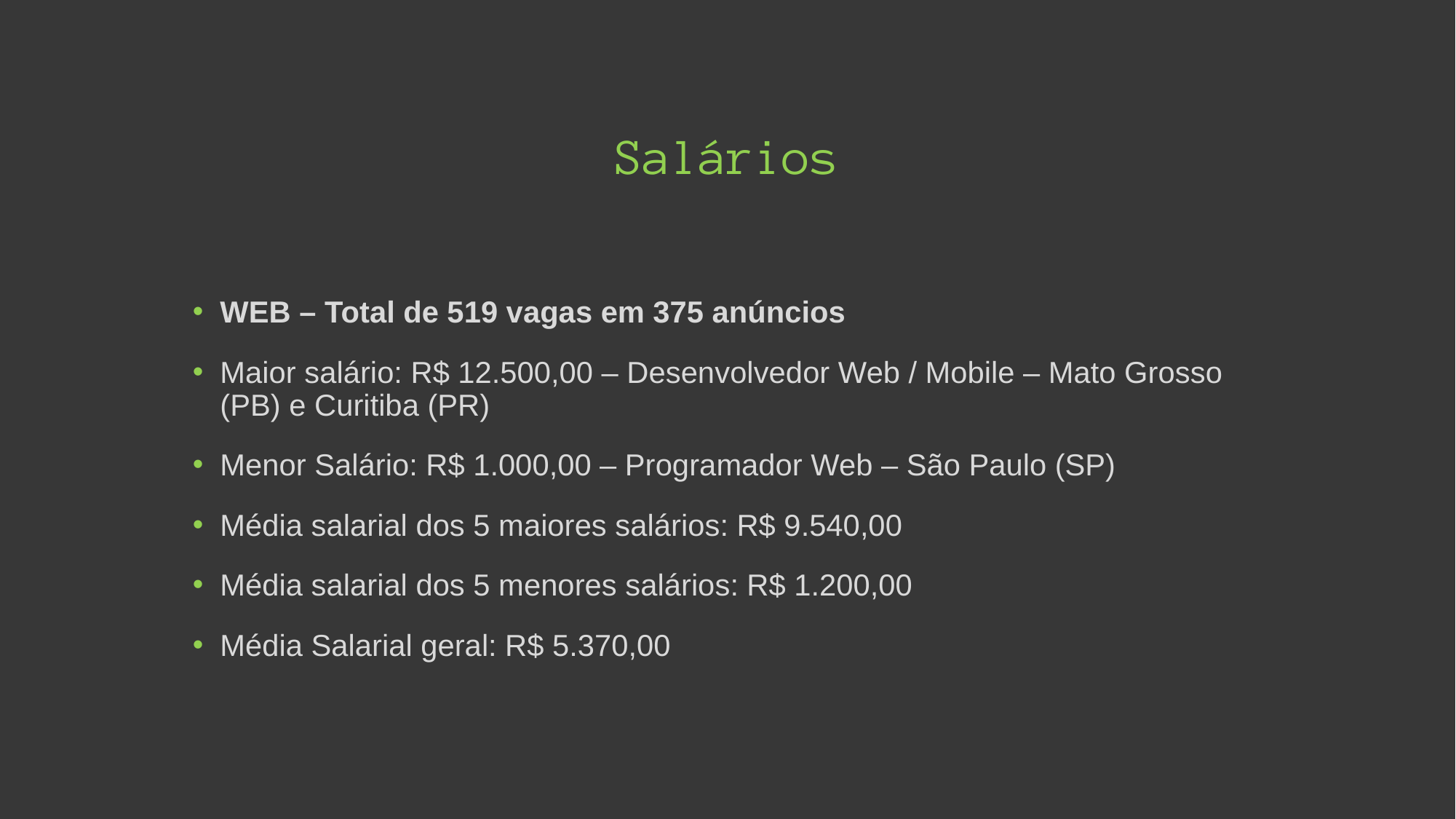

# Salários

WEB – Total de 519 vagas em 375 anúncios
Maior salário: R$ 12.500,00 – Desenvolvedor Web / Mobile – Mato Grosso (PB) e Curitiba (PR)
Menor Salário: R$ 1.000,00 – Programador Web – São Paulo (SP)
Média salarial dos 5 maiores salários: R$ 9.540,00
Média salarial dos 5 menores salários: R$ 1.200,00
Média Salarial geral: R$ 5.370,00